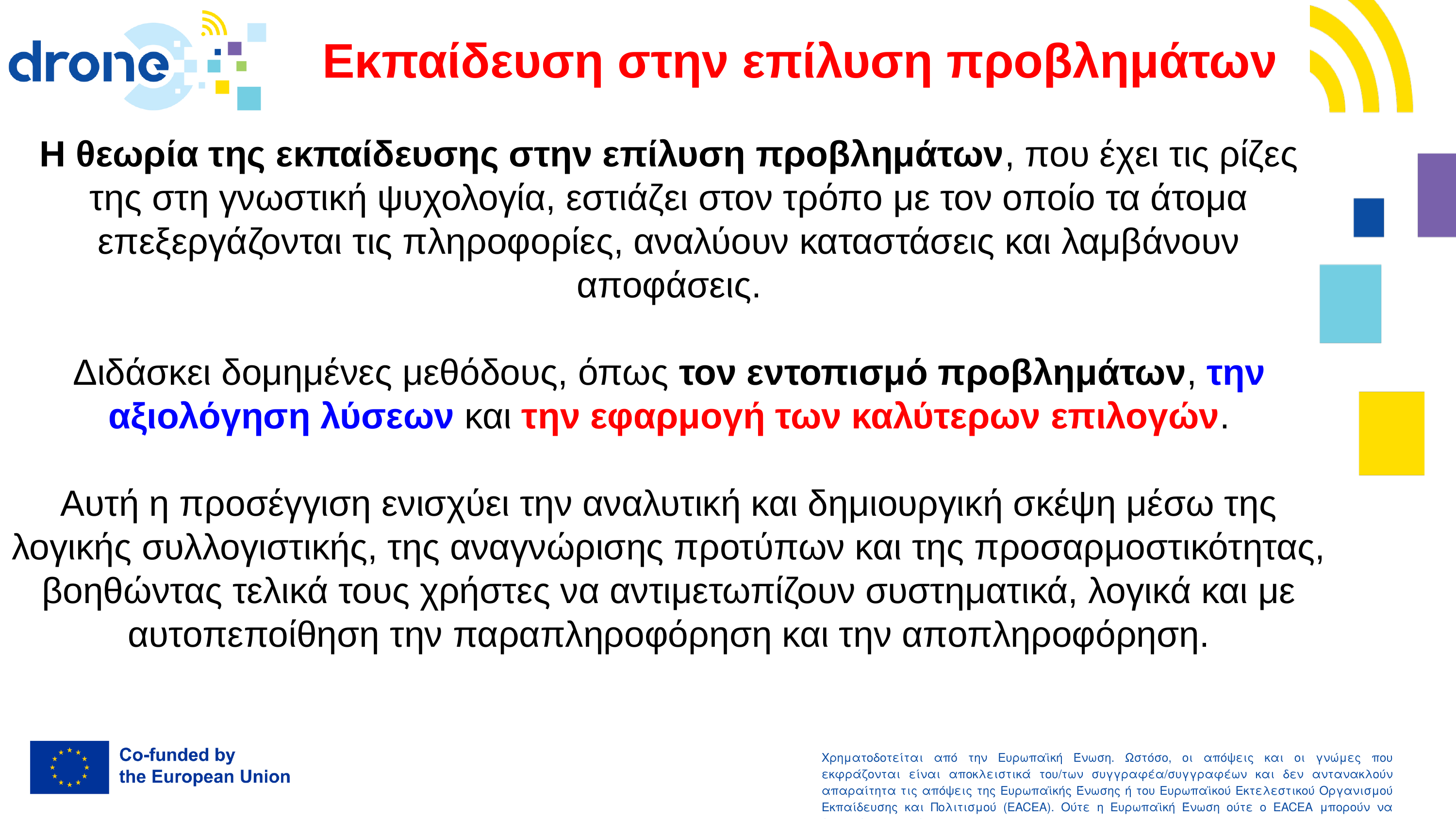

Εκπαίδευση στην επίλυση προβλημάτων
Η θεωρία της εκπαίδευσης στην επίλυση προβλημάτων, που έχει τις ρίζες της στη γνωστική ψυχολογία, εστιάζει στον τρόπο με τον οποίο τα άτομα επεξεργάζονται τις πληροφορίες, αναλύουν καταστάσεις και λαμβάνουν αποφάσεις.

Διδάσκει δομημένες μεθόδους, όπως τον εντοπισμό προβλημάτων, την αξιολόγηση λύσεων και την εφαρμογή των καλύτερων επιλογών.

Αυτή η προσέγγιση ενισχύει την αναλυτική και δημιουργική σκέψη μέσω της λογικής συλλογιστικής, της αναγνώρισης προτύπων και της προσαρμοστικότητας, βοηθώντας τελικά τους χρήστες να αντιμετωπίζουν συστηματικά, λογικά και με αυτοπεποίθηση την παραπληροφόρηση και την αποπληροφόρηση.

.
02.
01.
03.
04

Χρηματοδοτείται από την Ευρωπαϊκή Ένωση. Ωστόσο, οι απόψεις και οι γνώμες που εκφράζονται είναι αποκλειστικά του/των συγγραφέα/συγγραφέων και δεν αντανακλούν απαραίτητα τις απόψεις της Ευρωπαϊκής Ένωσης ή του Ευρωπαϊκού Εκτελεστικού Οργανισμού Εκπαίδευσης και Πολιτισμού (EACEA). Ούτε η Ευρωπαϊκή Ένωση ούτε ο EACEA μπορούν να θεωρηθούν υπεύθυνοι για αυτές.